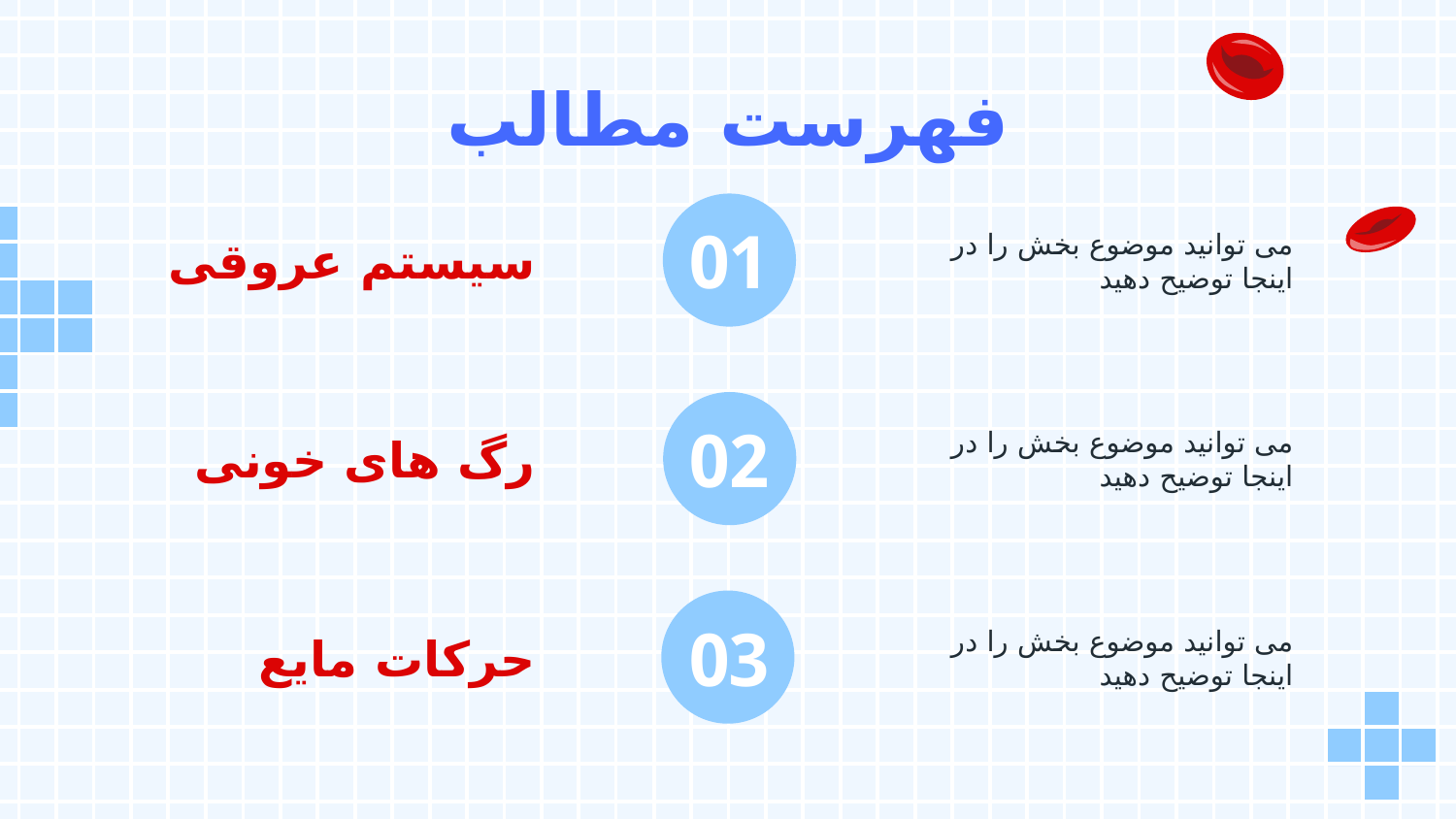

فهرست مطالب

# سیستم عروقی
می توانید موضوع بخش را در اینجا توضیح دهید
01

رگ های خونی
می توانید موضوع بخش را در اینجا توضیح دهید
02

حرکات مایع
می توانید موضوع بخش را در اینجا توضیح دهید
03